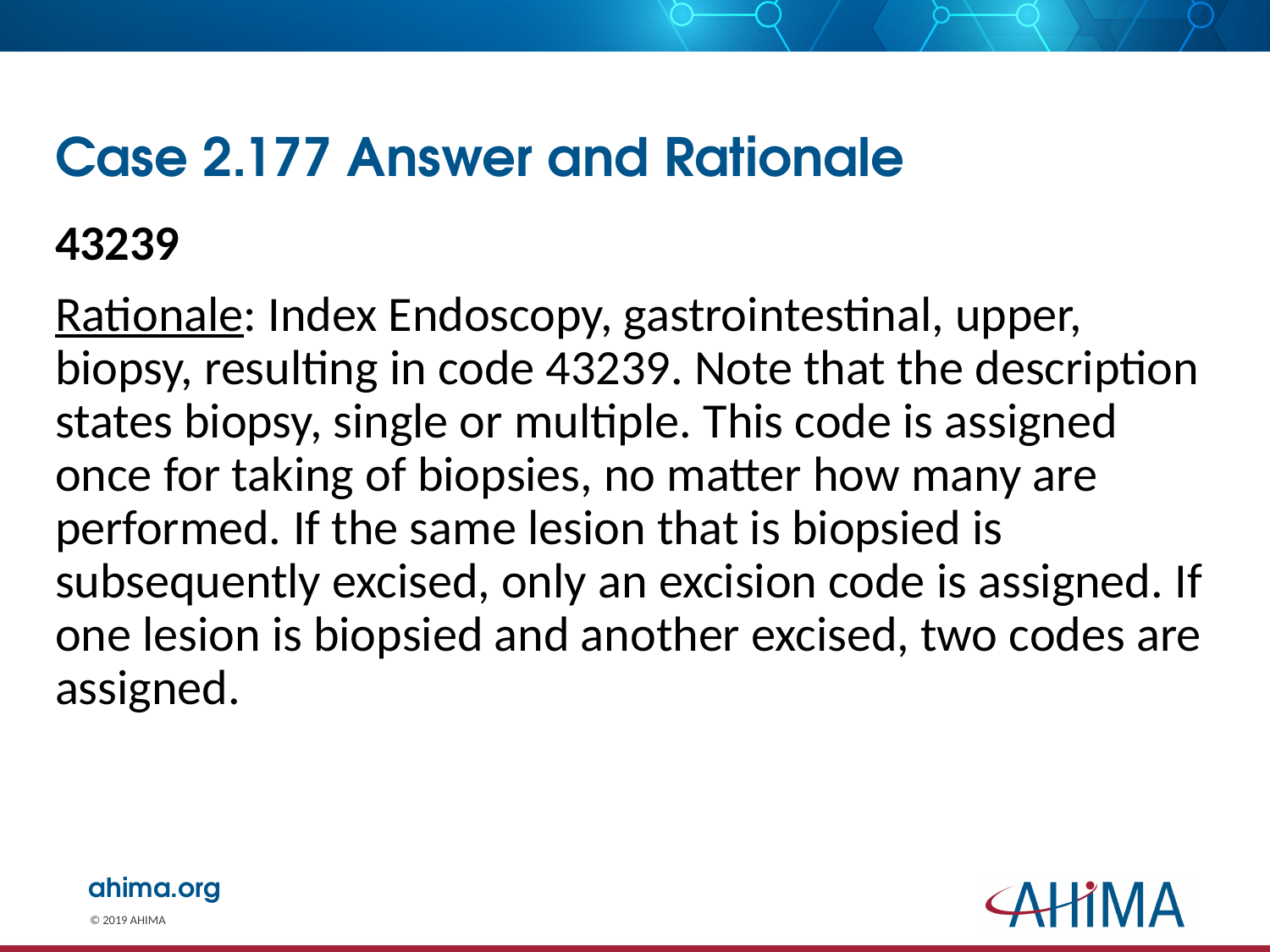

# Case 2.177 Answer and Rationale
43239
Rationale: Index Endoscopy, gastrointestinal, upper, biopsy, resulting in code 43239. Note that the description states biopsy, single or multiple. This code is assigned once for taking of biopsies, no matter how many are performed. If the same lesion that is biopsied is subsequently excised, only an excision code is assigned. If one lesion is biopsied and another excised, two codes are assigned.